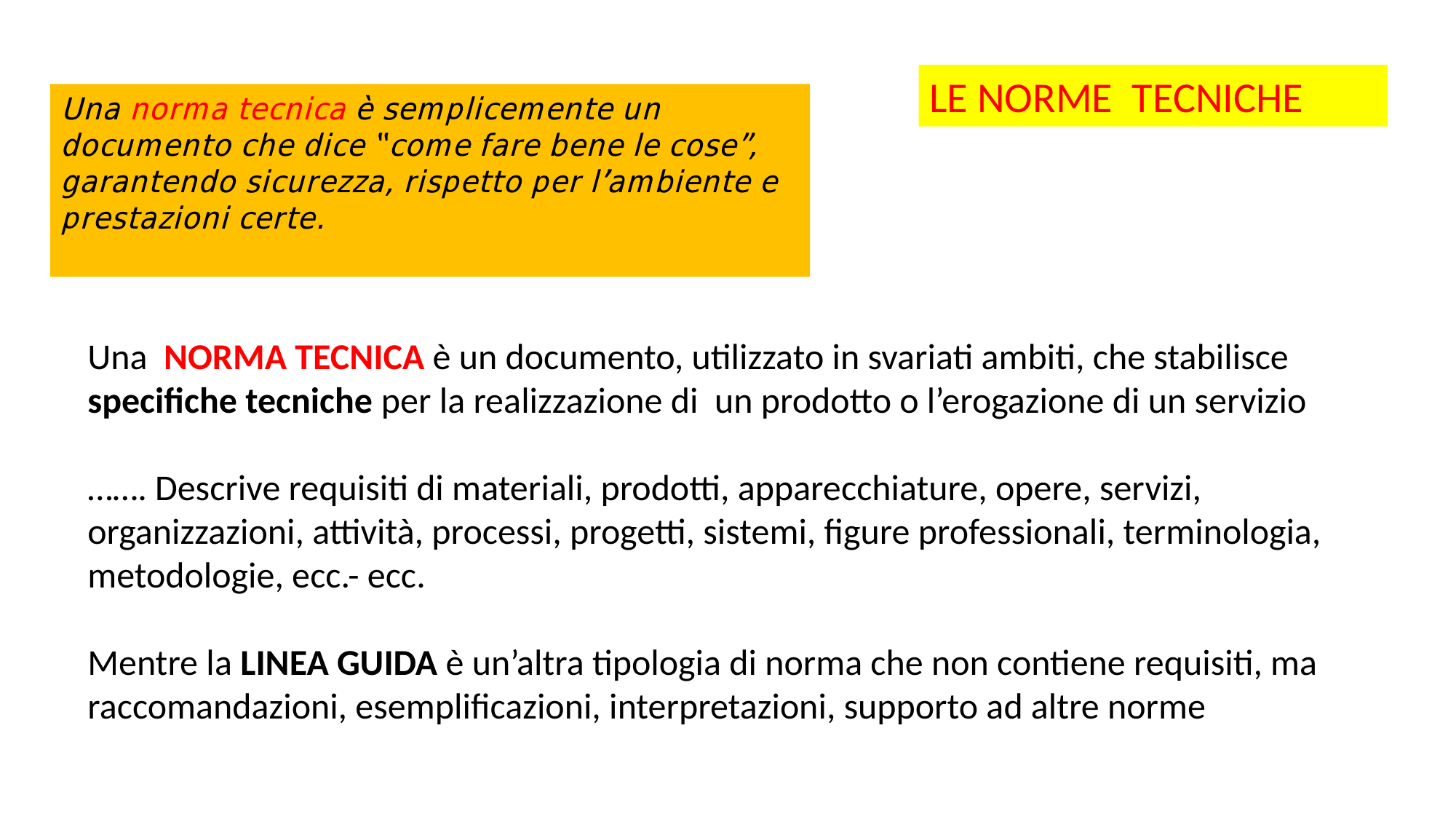

LE NORME  TECNICHE
Una norma tecnica è semplicemente un documento che dice “come fare bene le cose”, garantendo sicurezza, rispetto per l’ambiente e prestazioni certe.

Una  NORMA TECNICA è un documento, utilizzato in svariati ambiti, che stabilisce specifiche tecniche per la realizzazione di  un prodotto o l’erogazione di un servizio

……. Descrive requisiti di materiali, prodotti, apparecchiature, opere, servizi, organizzazioni, attività, processi, progetti, sistemi, figure professionali, terminologia, metodologie, ecc.- ecc.

Mentre la LINEA GUIDA è un’altra tipologia di norma che non contiene requisiti, ma raccomandazioni, esemplificazioni, interpretazioni, supporto ad altre norme